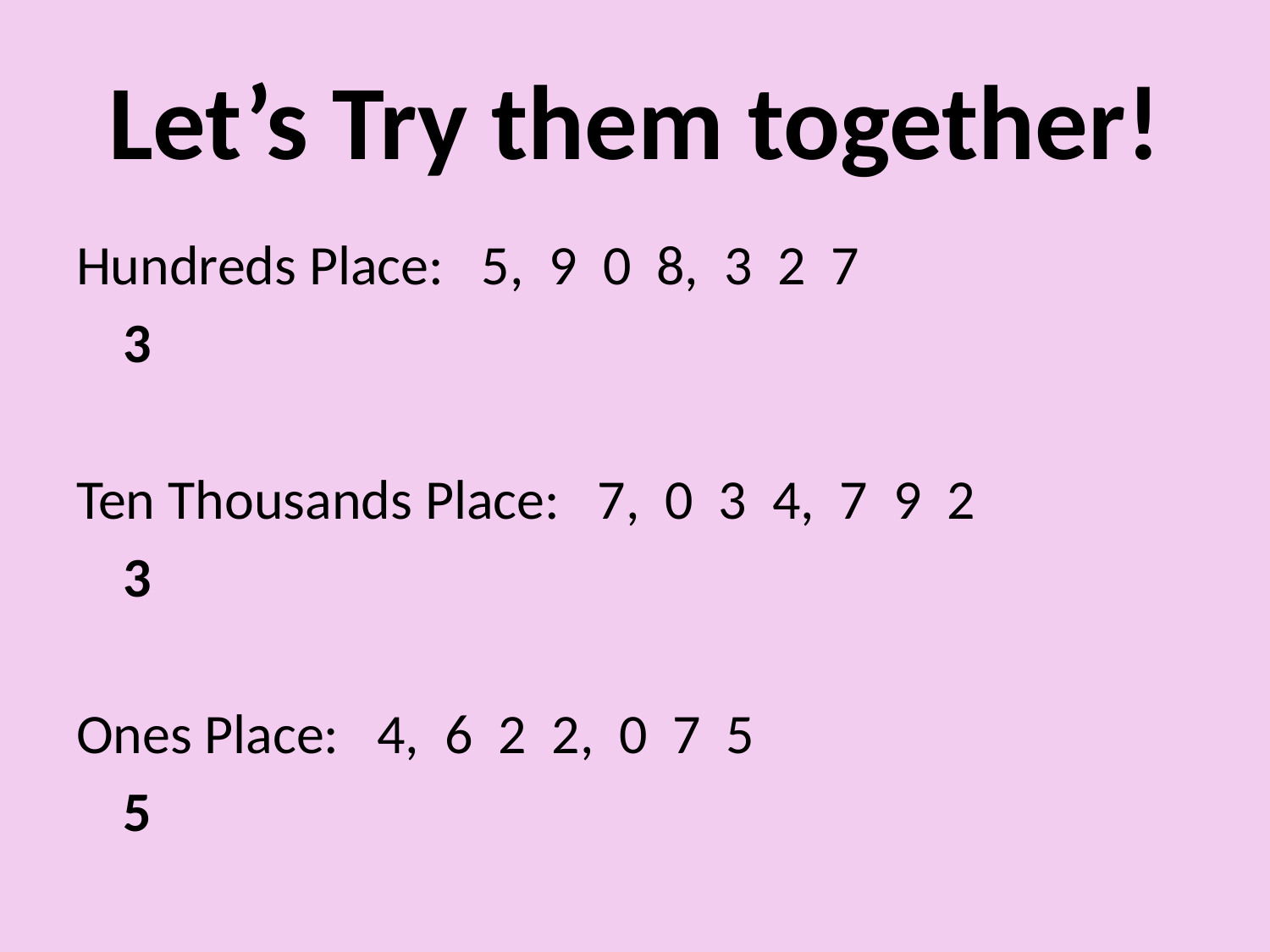

# Let’s Try them together!
Hundreds Place:   5,  9  0  8,  3  2  7
		3

Ten Thousands Place:   7,  0  3  4,  7  9  2
		3

Ones Place:   4,  6  2  2,  0  7  5
		5